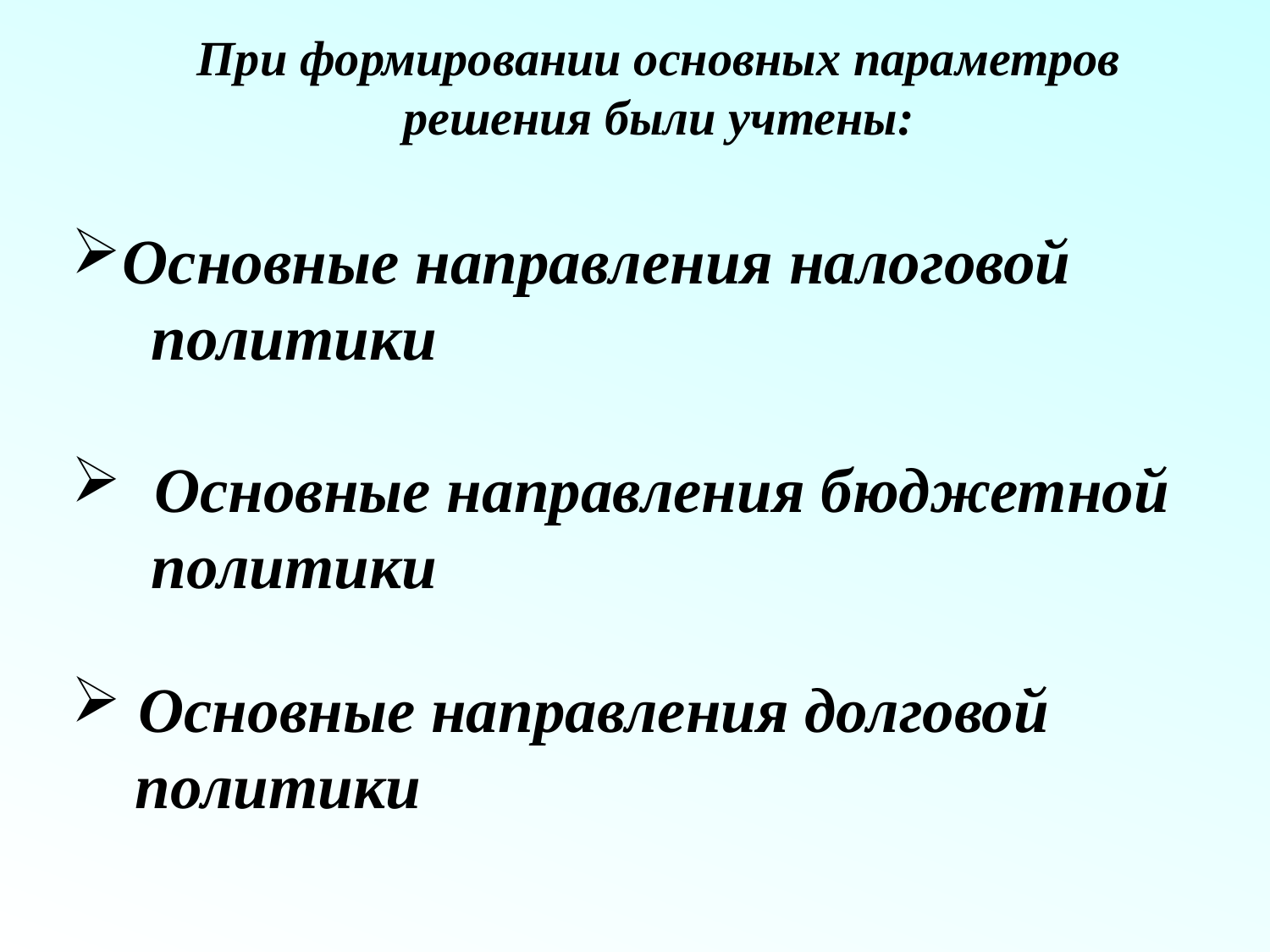

При формировании основных параметров
решения были учтены:

Основные направления налоговой
     политики

  Основные направления бюджетной
     политики

 Основные направления долговой
    политики